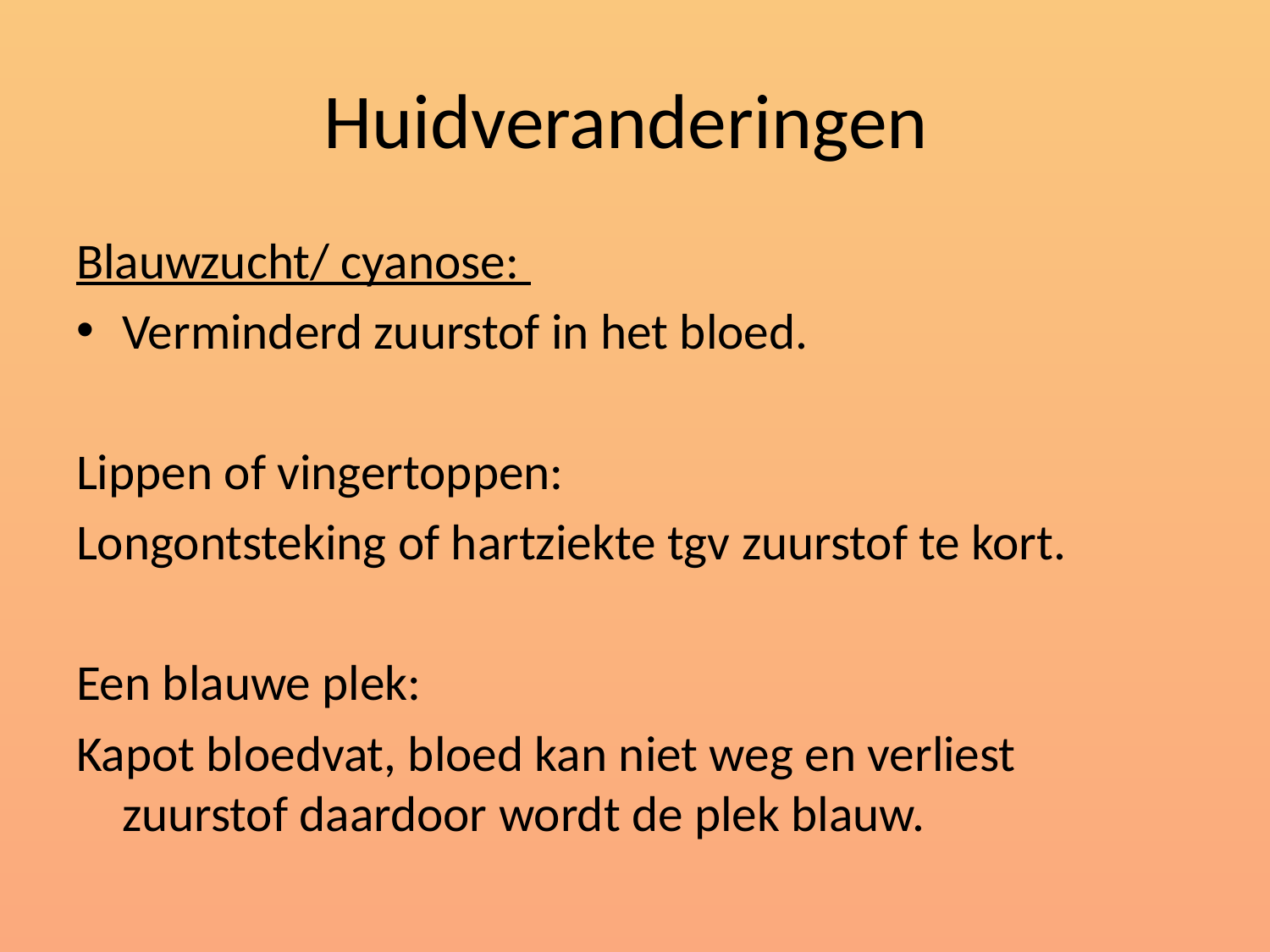

# Huidveranderingen
Blauwzucht/ cyanose:
Verminderd zuurstof in het bloed.

Lippen of vingertoppen:
Longontsteking of hartziekte tgv zuurstof te kort.

Een blauwe plek:
Kapot bloedvat, bloed kan niet weg en verliest zuurstof daardoor wordt de plek blauw.